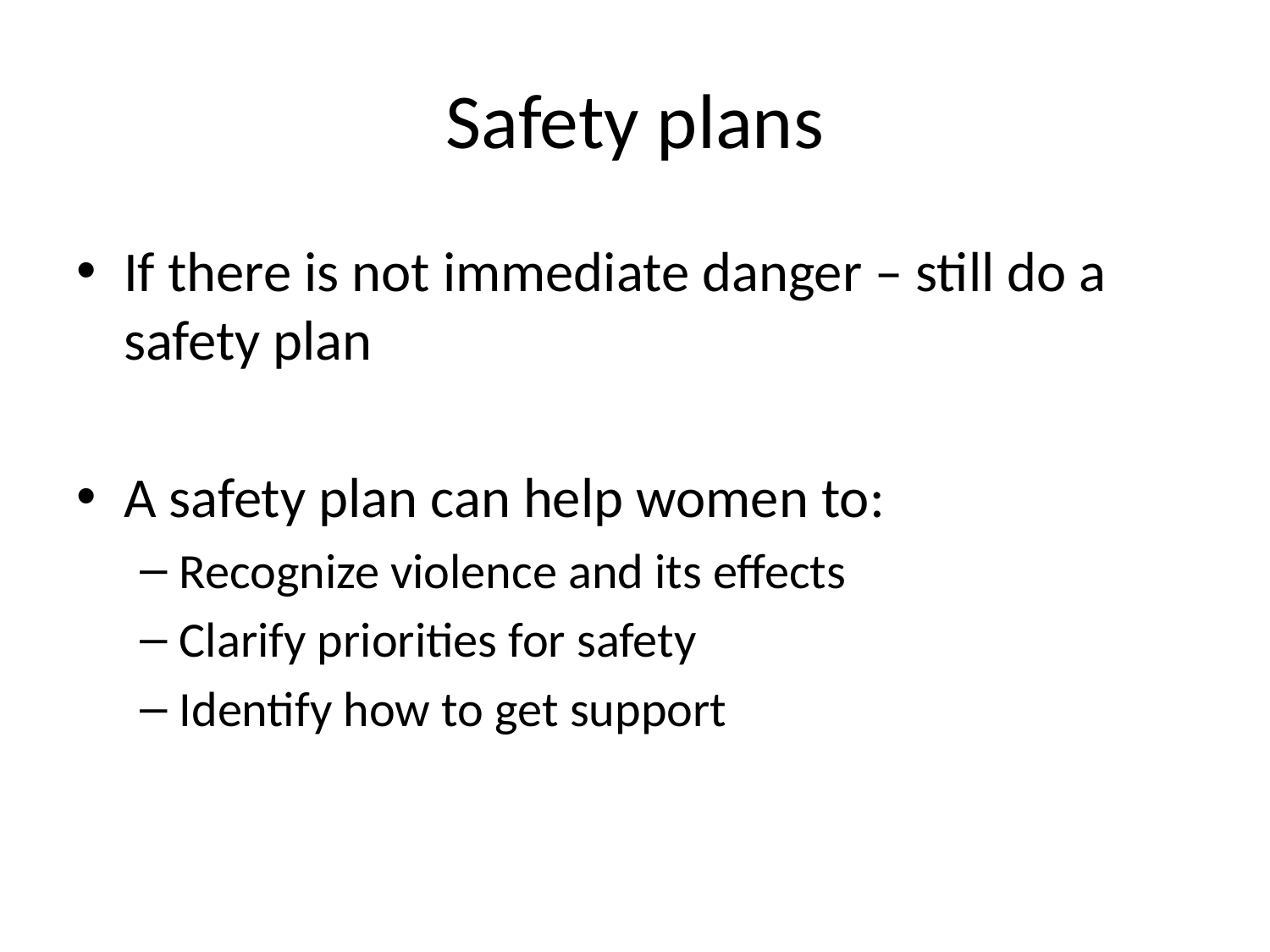

# Safety plans
If there is not immediate danger – still do a safety plan

A safety plan can help women to:
Recognize violence and its effects
Clarify priorities for safety
Identify how to get support